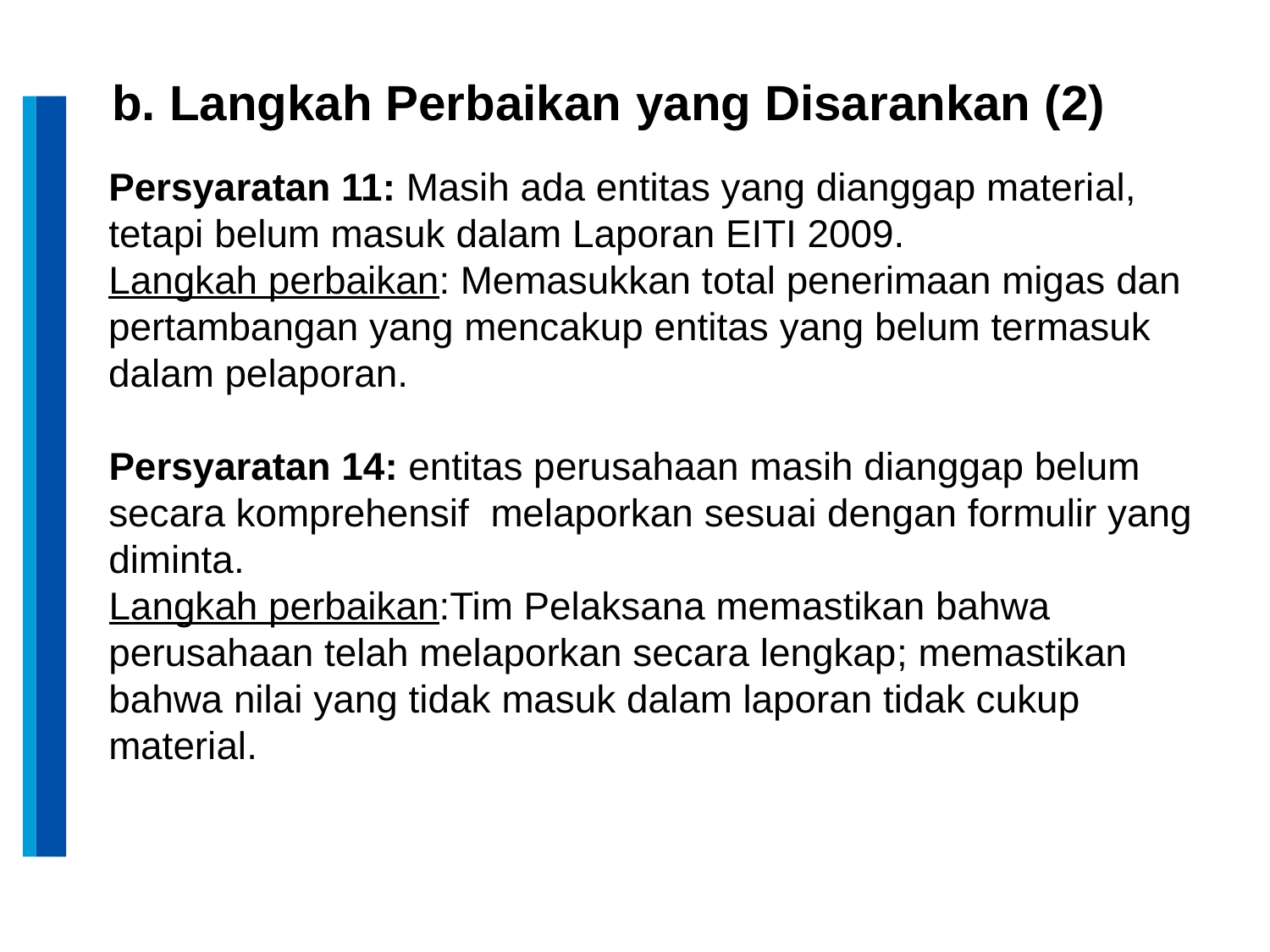

b. Langkah Perbaikan yang Disarankan (2)

Persyaratan 11: Masih ada entitas yang dianggap material, tetapi belum masuk dalam Laporan EITI 2009.
Langkah perbaikan: Memasukkan total penerimaan migas dan pertambangan yang mencakup entitas yang belum termasuk dalam pelaporan.

Persyaratan 14: entitas perusahaan masih dianggap belum secara komprehensif  melaporkan sesuai dengan formulir yang diminta.
Langkah perbaikan:Tim Pelaksana memastikan bahwa perusahaan telah melaporkan secara lengkap; memastikan bahwa nilai yang tidak masuk dalam laporan tidak cukup material.